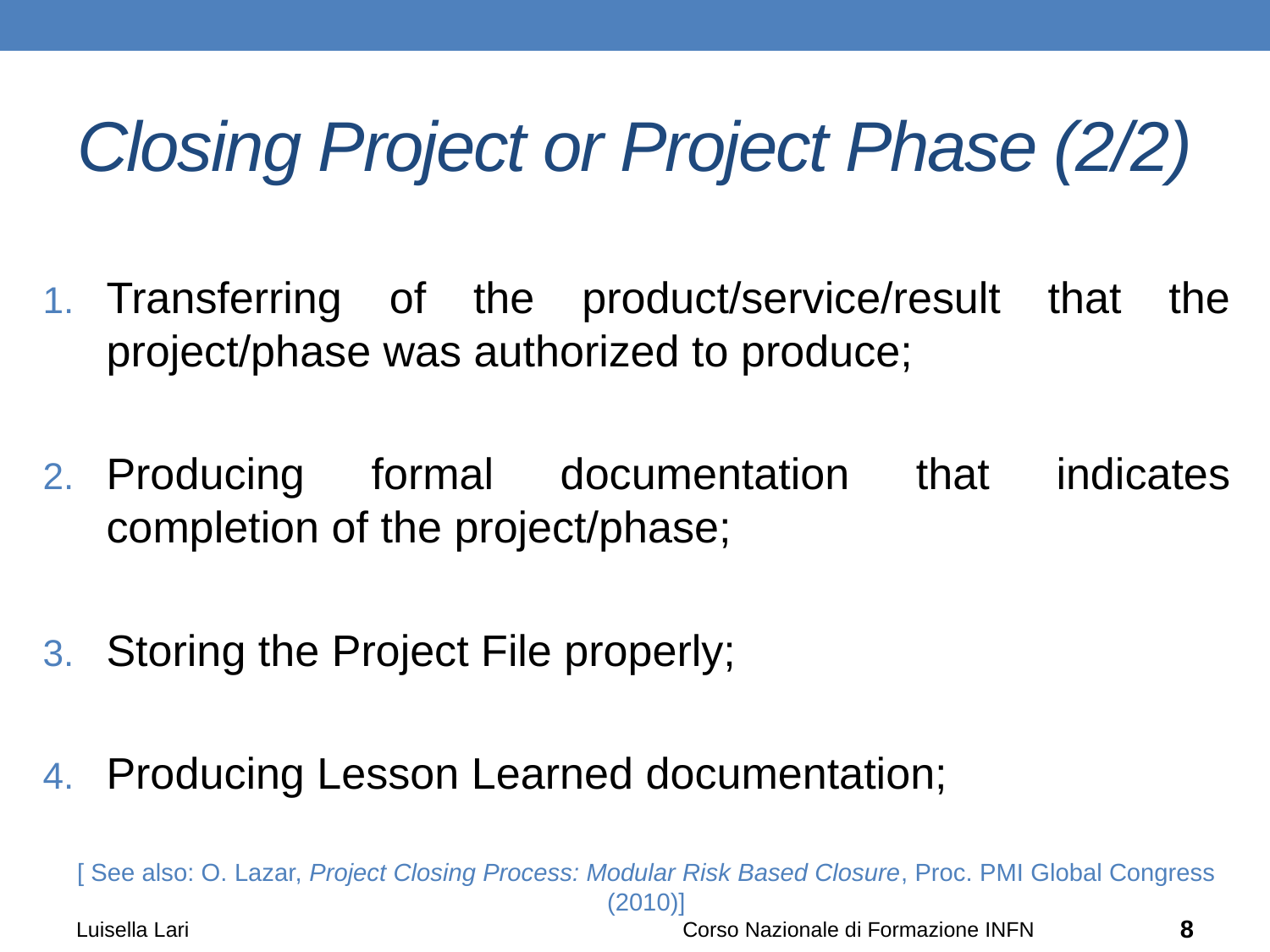

# Closing Project or Project Phase (2/2)
Transferring of the product/service/result that the project/phase was authorized to produce;

Producing formal documentation that indicates completion of the project/phase;

Storing the Project File properly;

Producing Lesson Learned documentation;

[ See also: O. Lazar, Project Closing Process: Modular Risk Based Closure, Proc. PMI Global Congress (2010)]
Luisella Lari
Corso Nazionale di Formazione INFN
8